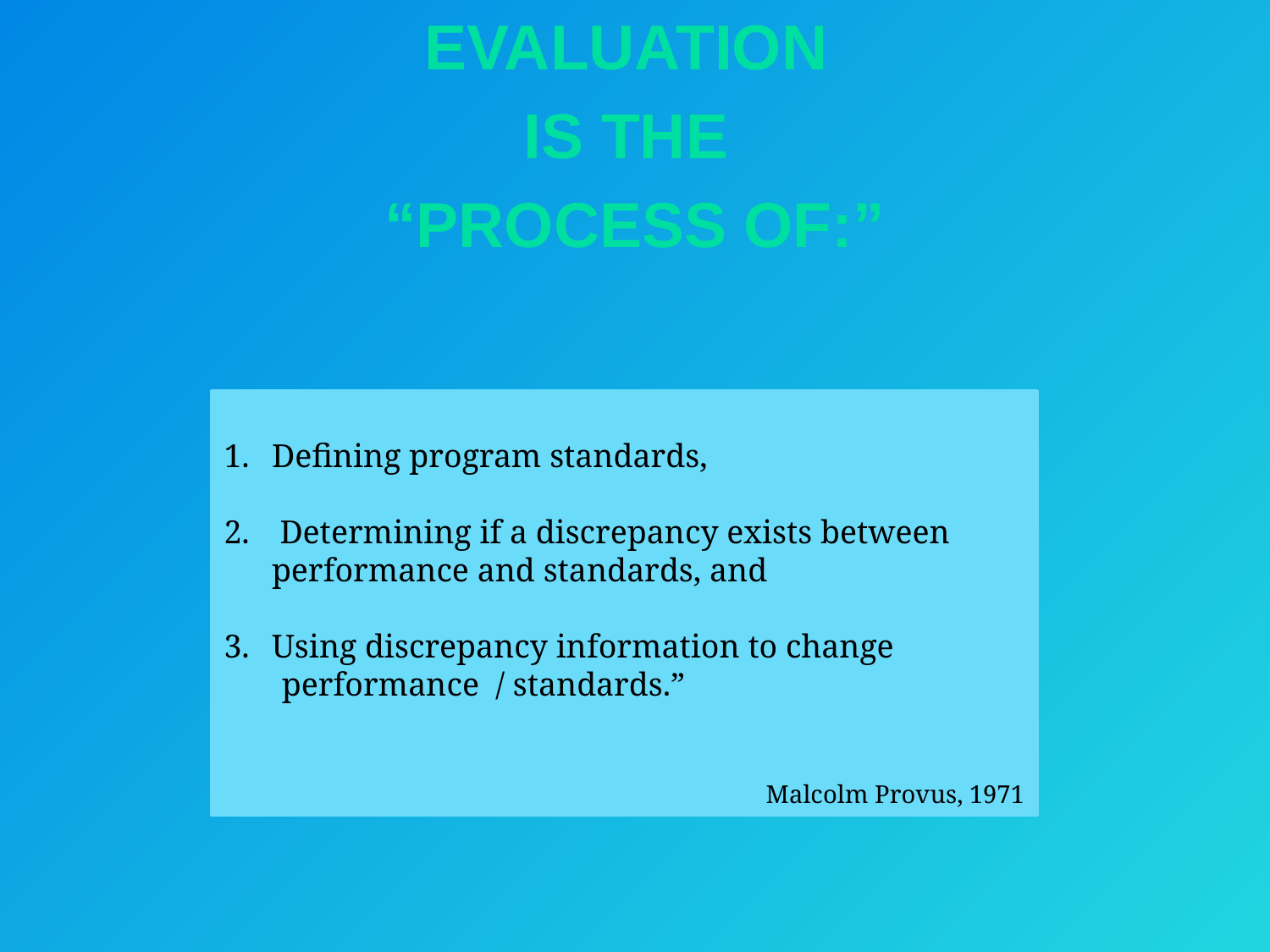

Evaluation
Is the
“Process of:”

Defining program standards,

 Determining if a discrepancy exists between performance and standards, and

Using discrepancy information to change
       performance  / standards.”

Malcolm Provus, 1971